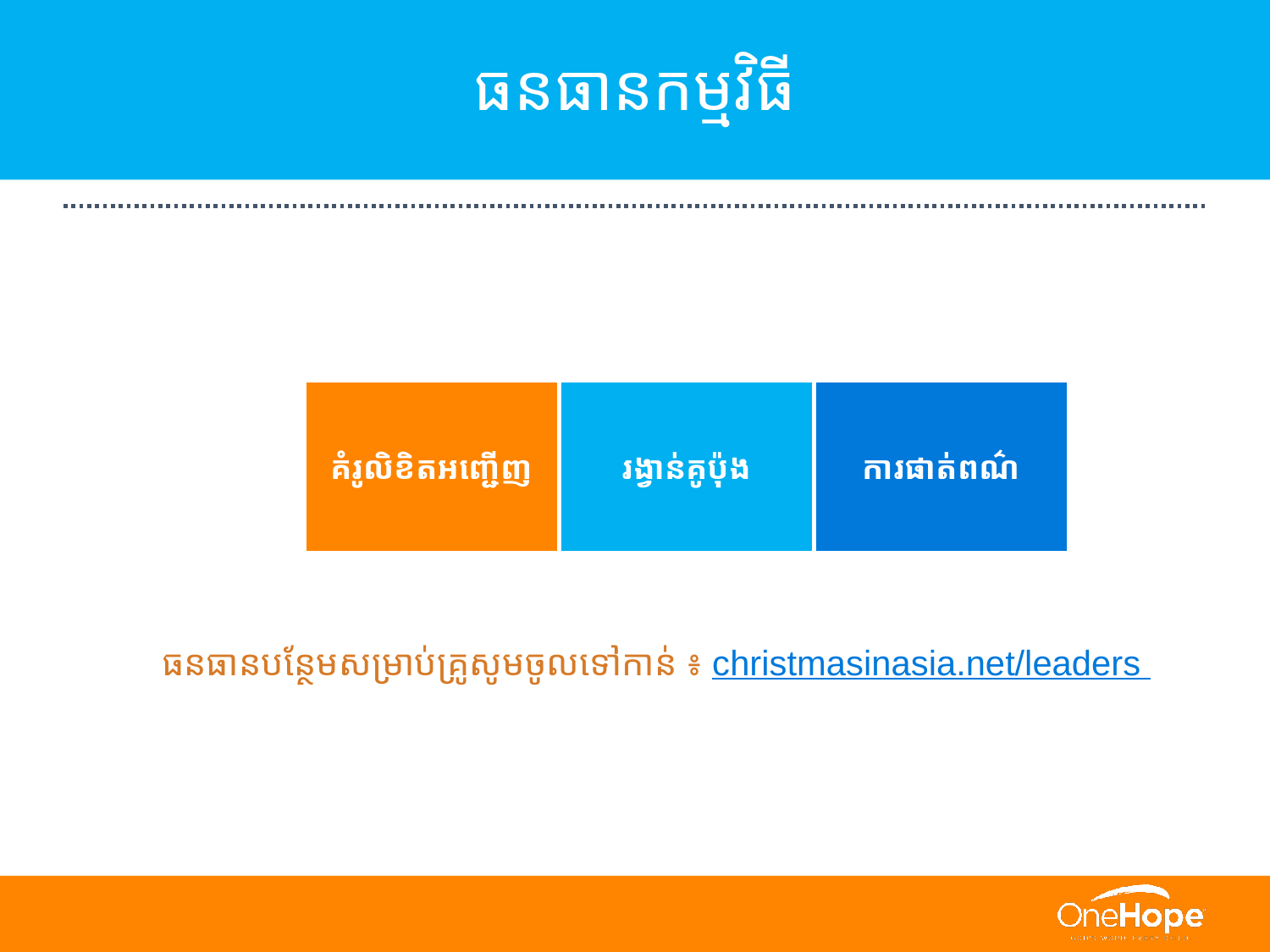

# ធនធានកម្មវិធី
| គំរូលិខិតអញ្ជើញ | រង្វាន់គូប៉ុង | ការផាត់ពណ៌ |
| --- | --- | --- |
ធនធានបន្ថែមសម្រាប់គ្រូសូមចូលទៅកាន់ ៖ christmasinasia.net/leaders